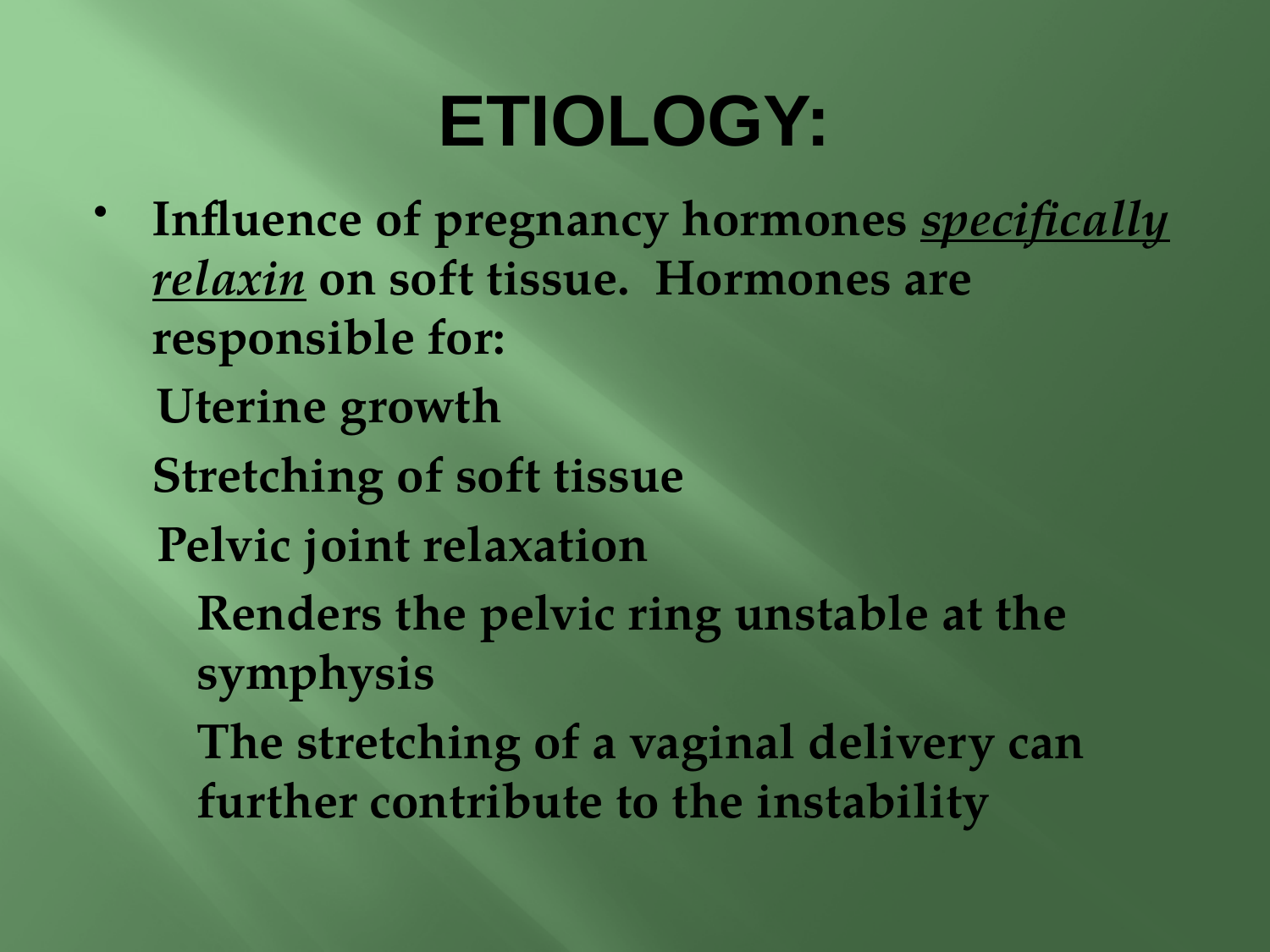

# ETIOLOGY:
Influence of pregnancy hormones specifically relaxin on soft tissue.  Hormones are responsible for:
     Uterine growth
	Stretching of soft tissue
Pelvic joint relaxation
	Renders the pelvic ring unstable at the symphysis
	The stretching of a vaginal delivery can further contribute to the instability